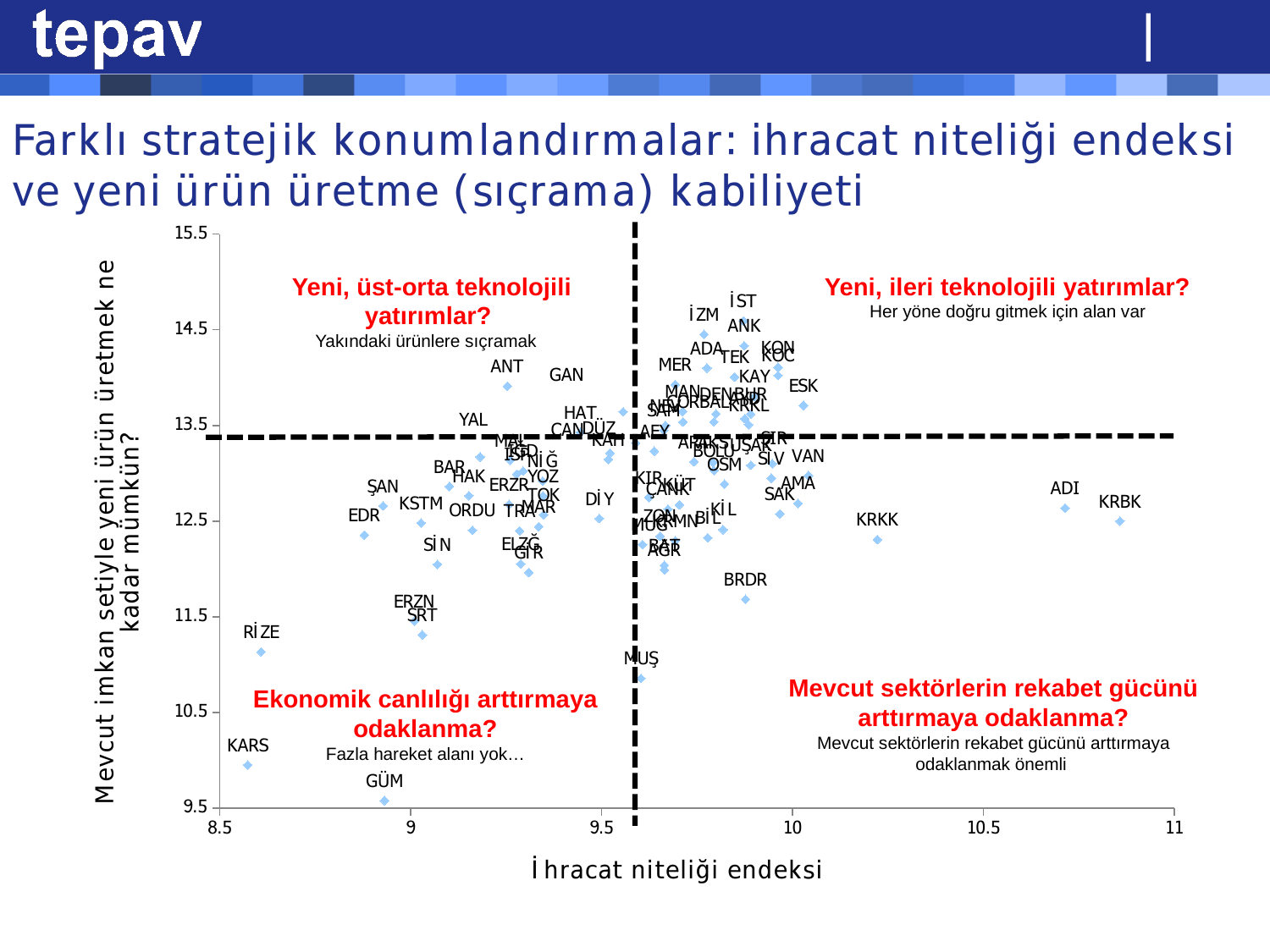

# Farklı stratejik konumlandırmalar: ihracat niteliği endeksi ve yeni ürün üretme (sıçrama) kabiliyeti

### Chart

| Category |  |
|---|---|
 Yeni, üst-orta teknolojili yatırımlar?
Yakındaki ürünlere sıçramak

Yeni, ileri teknolojili yatırımlar?
Her yöne doğru gitmek için alan var
Mevcut sektörlerin rekabet gücünü arttırmaya odaklanma?
Mevcut sektörlerin rekabet gücünü arttırmaya odaklanmak önemli
Ekonomik canlılığı arttırmaya odaklanma?
Fazla hareket alanı yok…